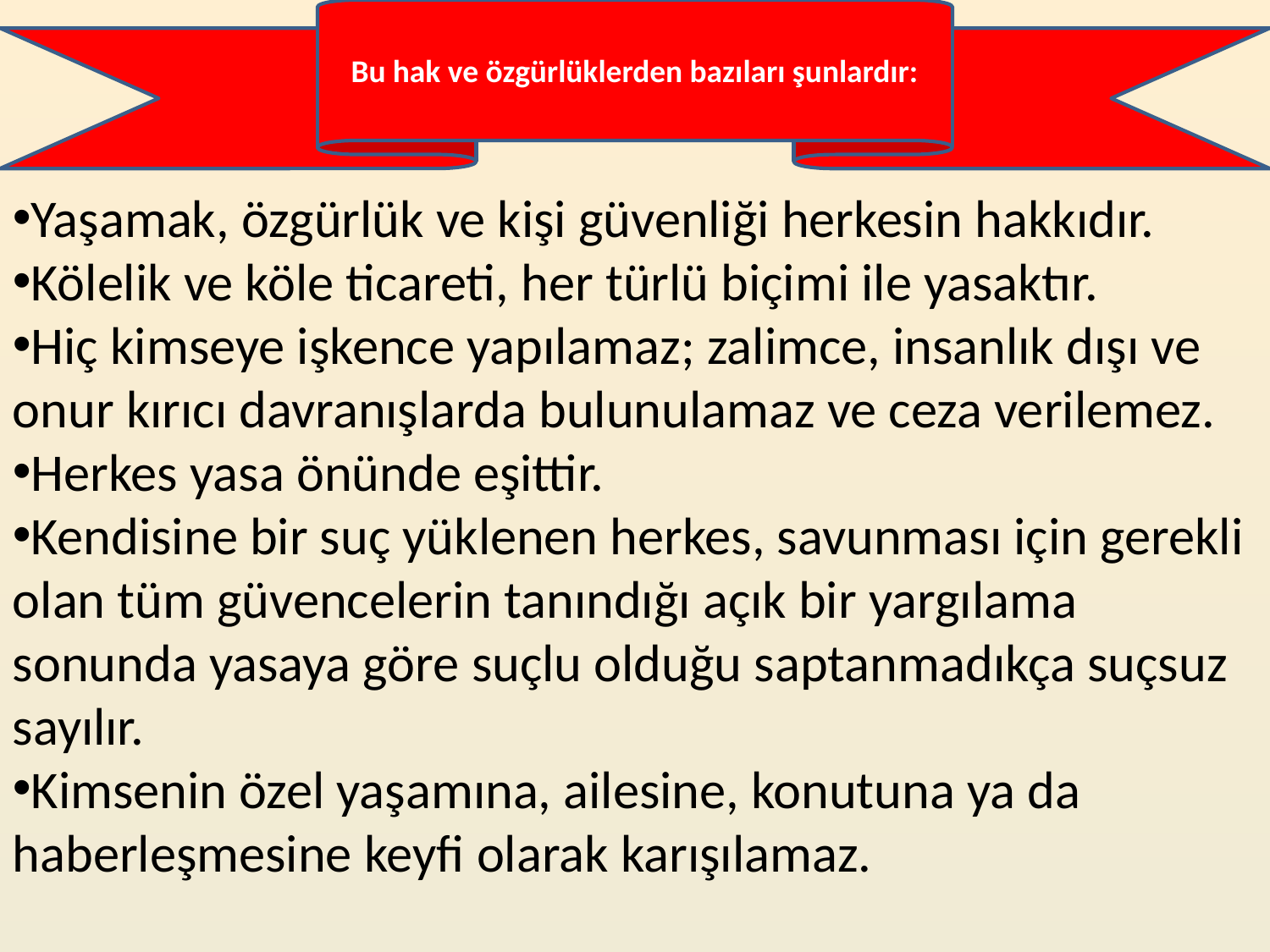

Bu hak ve özgürlüklerden bazıları şunlardır:
Yaşamak, özgürlük ve kişi güvenliği herkesin hakkıdır.
Kölelik ve köle ticareti, her türlü biçimi ile yasaktır.
Hiç kimseye işkence yapılamaz; zalimce, insanlık dışı ve onur kırıcı davranışlarda bulunulamaz ve ceza verilemez.
Herkes yasa önünde eşittir.
Kendisine bir suç yüklenen herkes, savunması için gerekli olan tüm güvencelerin tanındığı açık bir yargılama sonunda yasaya göre suçlu olduğu saptanmadıkça suçsuz sayılır.
Kimsenin özel yaşamına, ailesine, konutuna ya da haberleşmesine keyfi olarak karışılamaz.